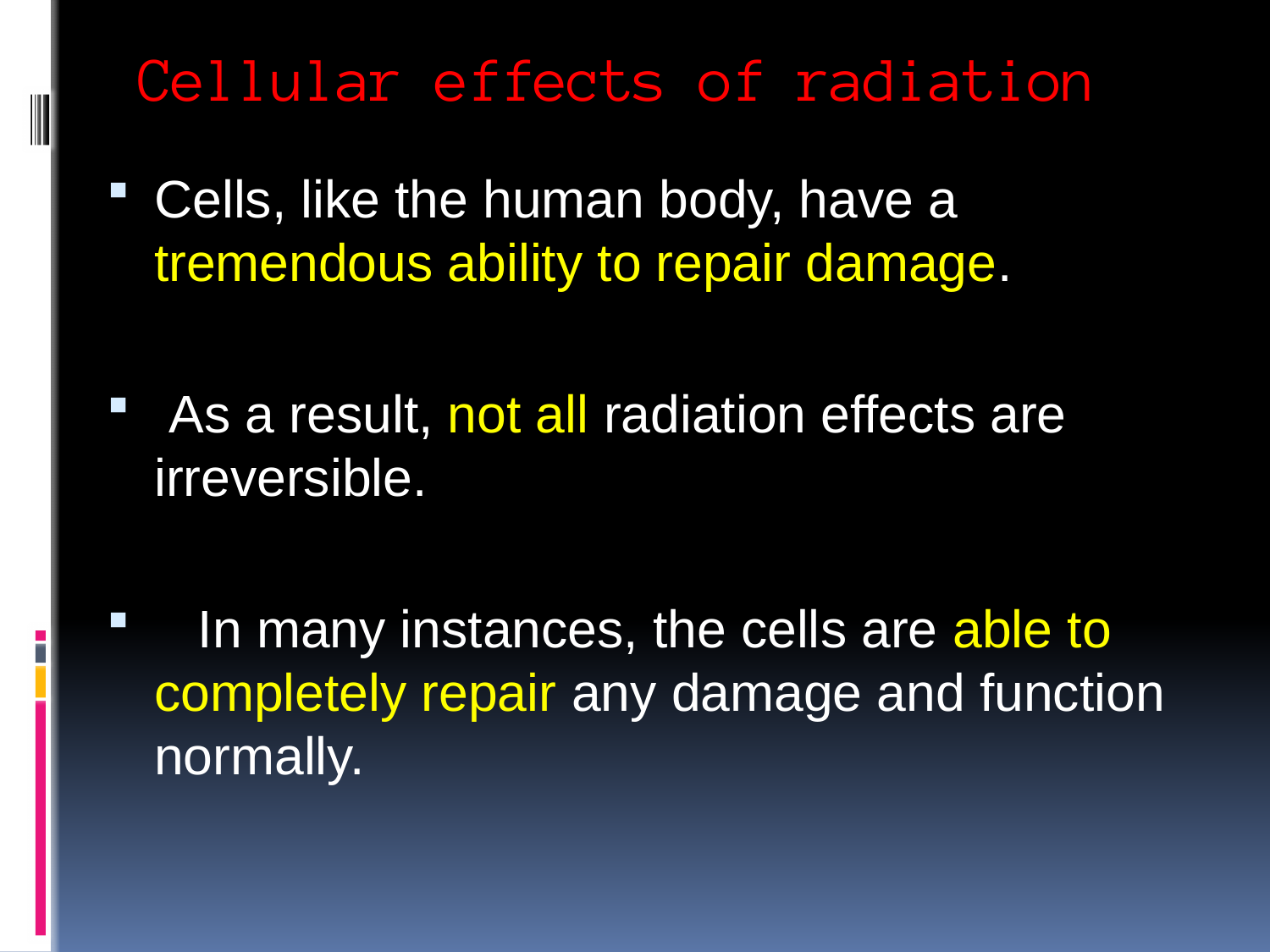

# Cellular effects of radiation
Cells, like the human body, have a tremendous ability to repair damage.

 As a result, not all radiation effects are irreversible.

   In many instances, the cells are able to completely repair any damage and function normally.